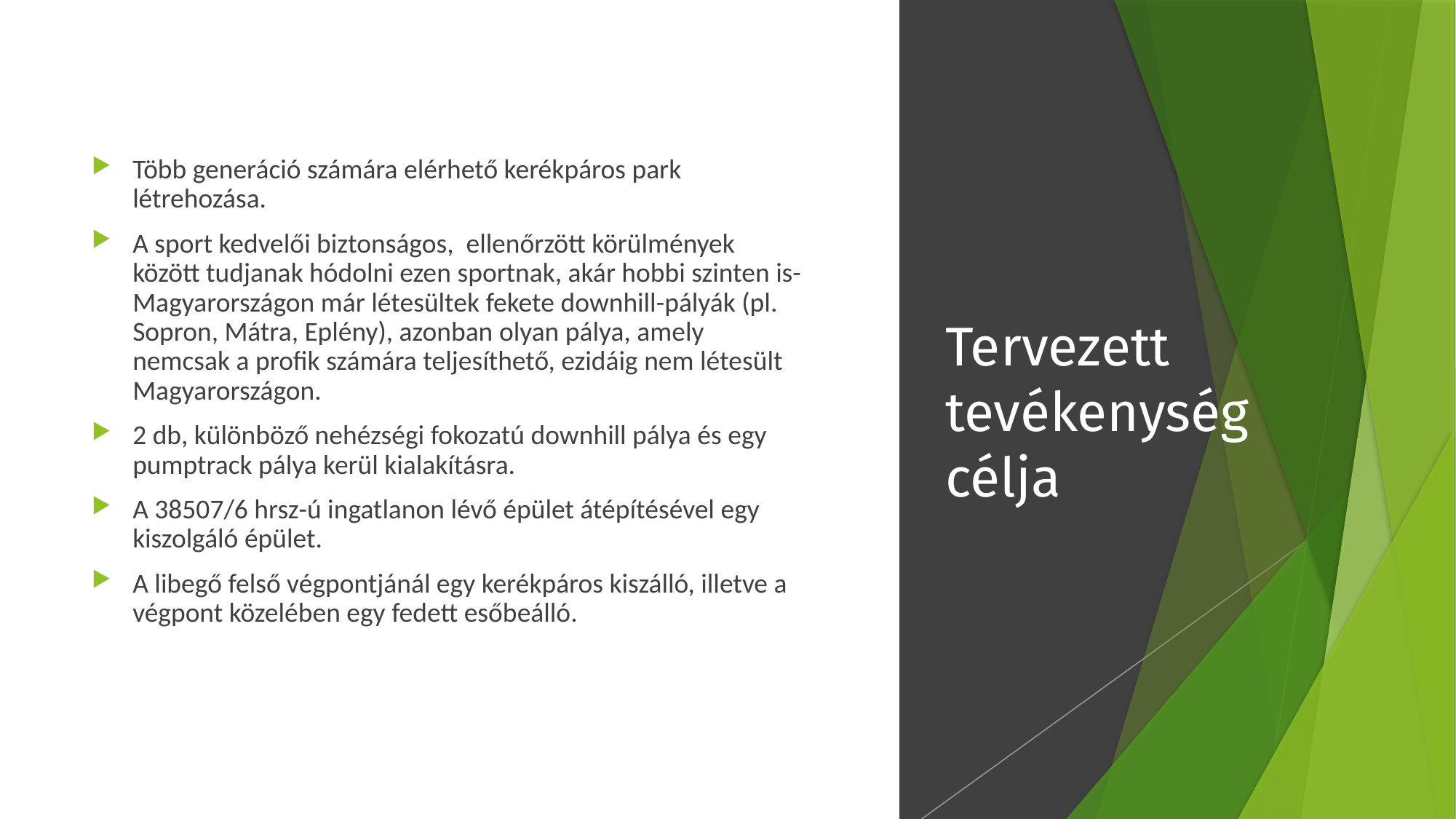

Több generáció számára elérhető kerékpáros park létrehozása.
A sport kedvelői biztonságos,  ellenőrzött körülmények között tudjanak hódolni ezen sportnak, akár hobbi szinten is-Magyarországon már létesültek fekete downhill-pályák (pl. Sopron, Mátra, Eplény), azonban olyan pálya, amely nemcsak a profik számára teljesíthető, ezidáig nem létesült Magyarországon.
2 db, különböző nehézségi fokozatú downhill pálya és egy pumptrack pálya kerül kialakításra.
A 38507/6 hrsz-ú ingatlanon lévő épület átépítésével egy kiszolgáló épület.
A libegő felső végpontjánál egy kerékpáros kiszálló, illetve a végpont közelében egy fedett esőbeálló.

# Tervezett tevékenység célja